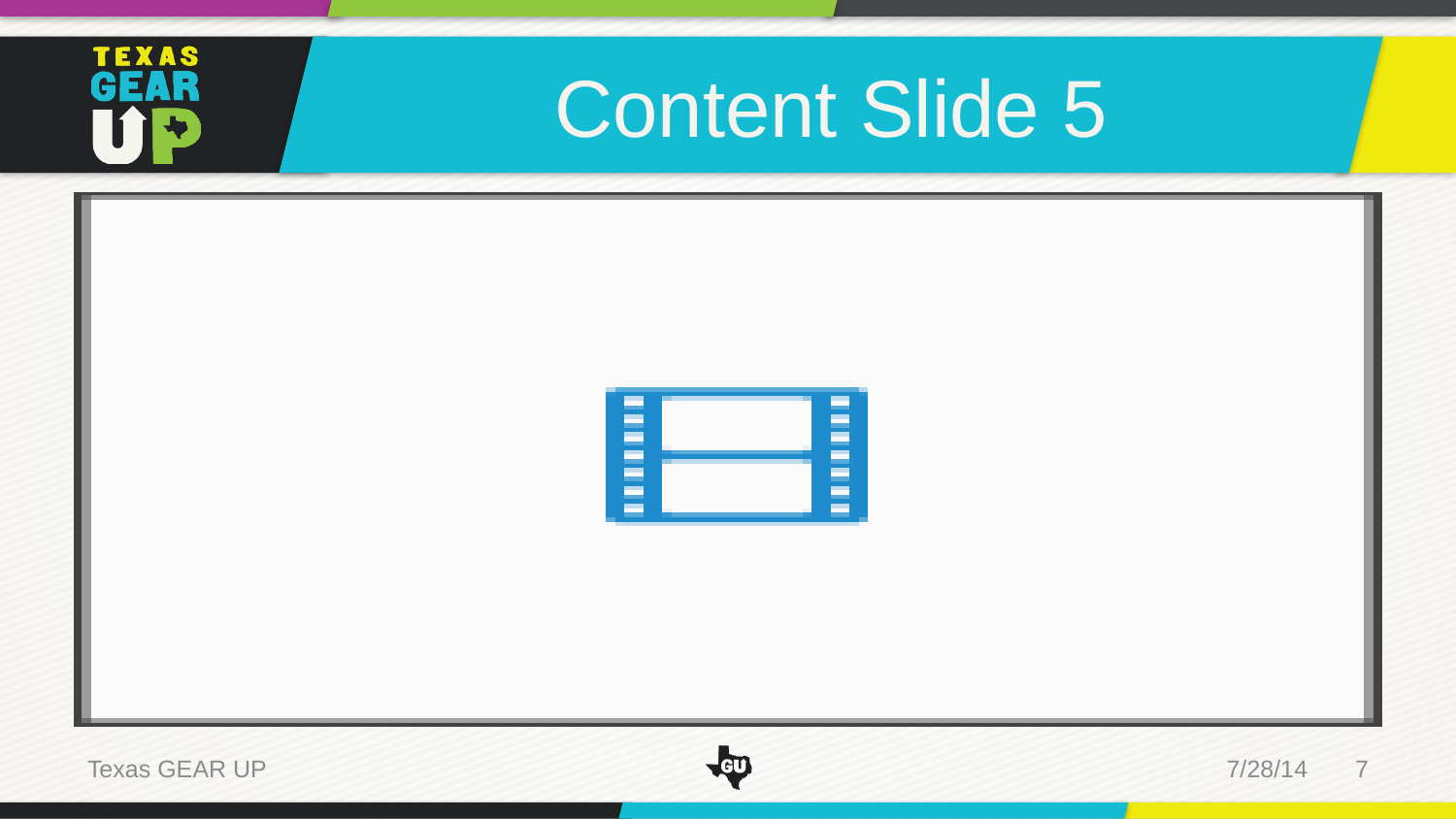

Content Slide 5

7/28/14
7
Texas GEAR UP